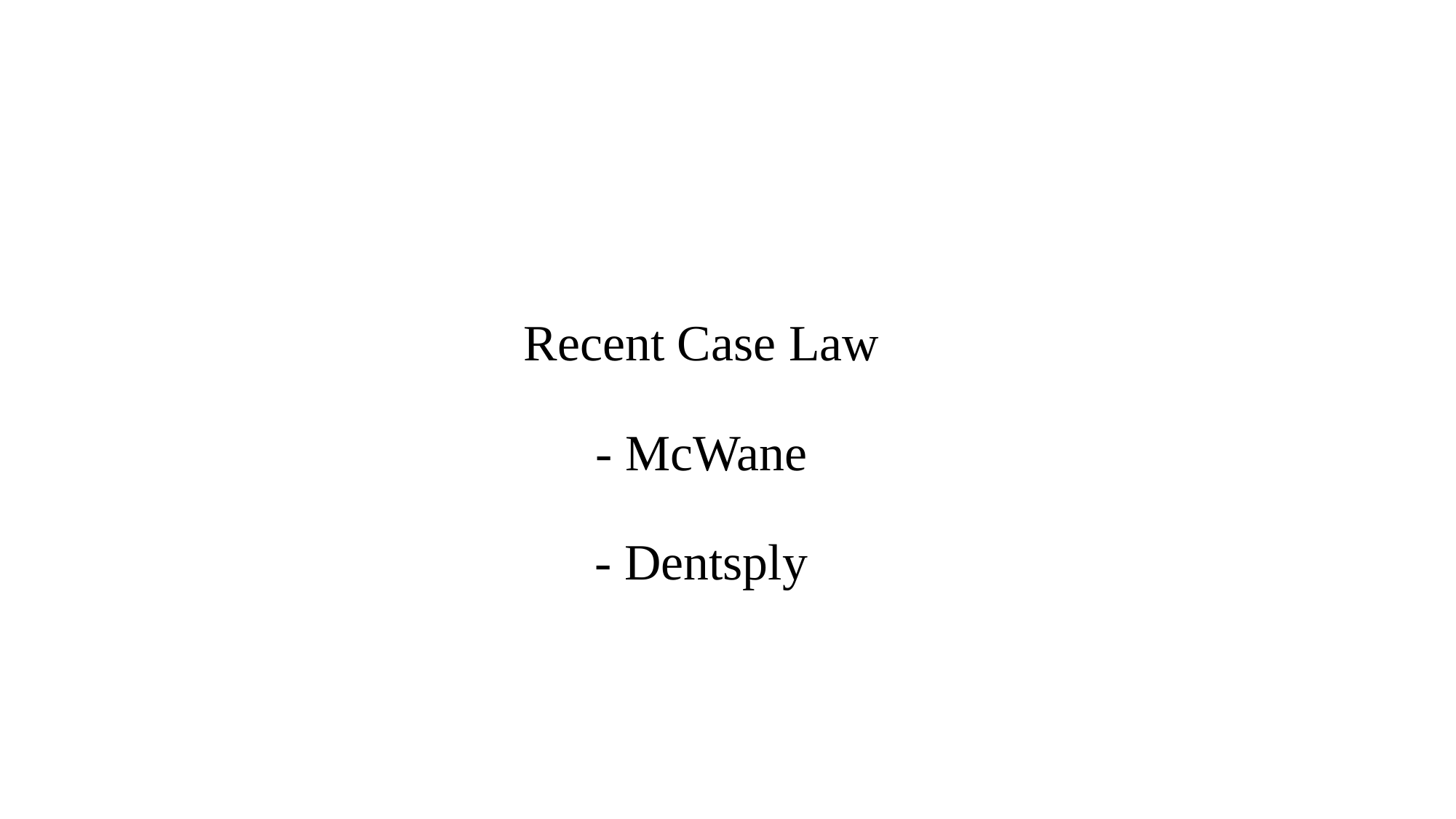

# Recent Case Law - McWane - Dentsply